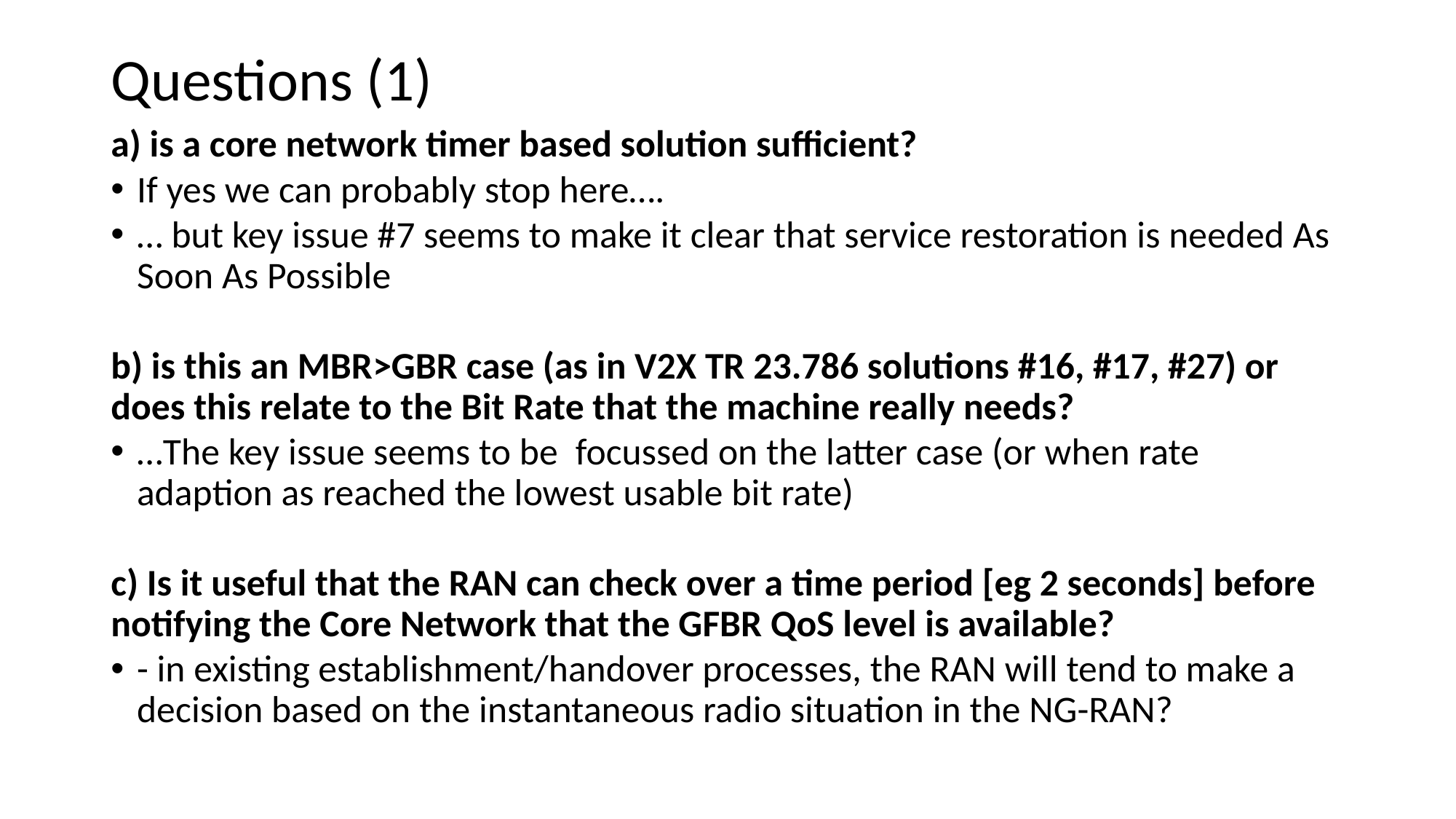

# Questions (1)
a) is a core network timer based solution sufficient?
If yes we can probably stop here….
… but key issue #7 seems to make it clear that service restoration is needed As Soon As Possible

b) is this an MBR>GBR case (as in V2X TR 23.786 solutions #16, #17, #27) or does this relate to the Bit Rate that the machine really needs?
…The key issue seems to be  focussed on the latter case (or when rate adaption as reached the lowest usable bit rate)

c) Is it useful that the RAN can check over a time period [eg 2 seconds] before notifying the Core Network that the GFBR QoS level is available?
- in existing establishment/handover processes, the RAN will tend to make a decision based on the instantaneous radio situation in the NG-RAN?